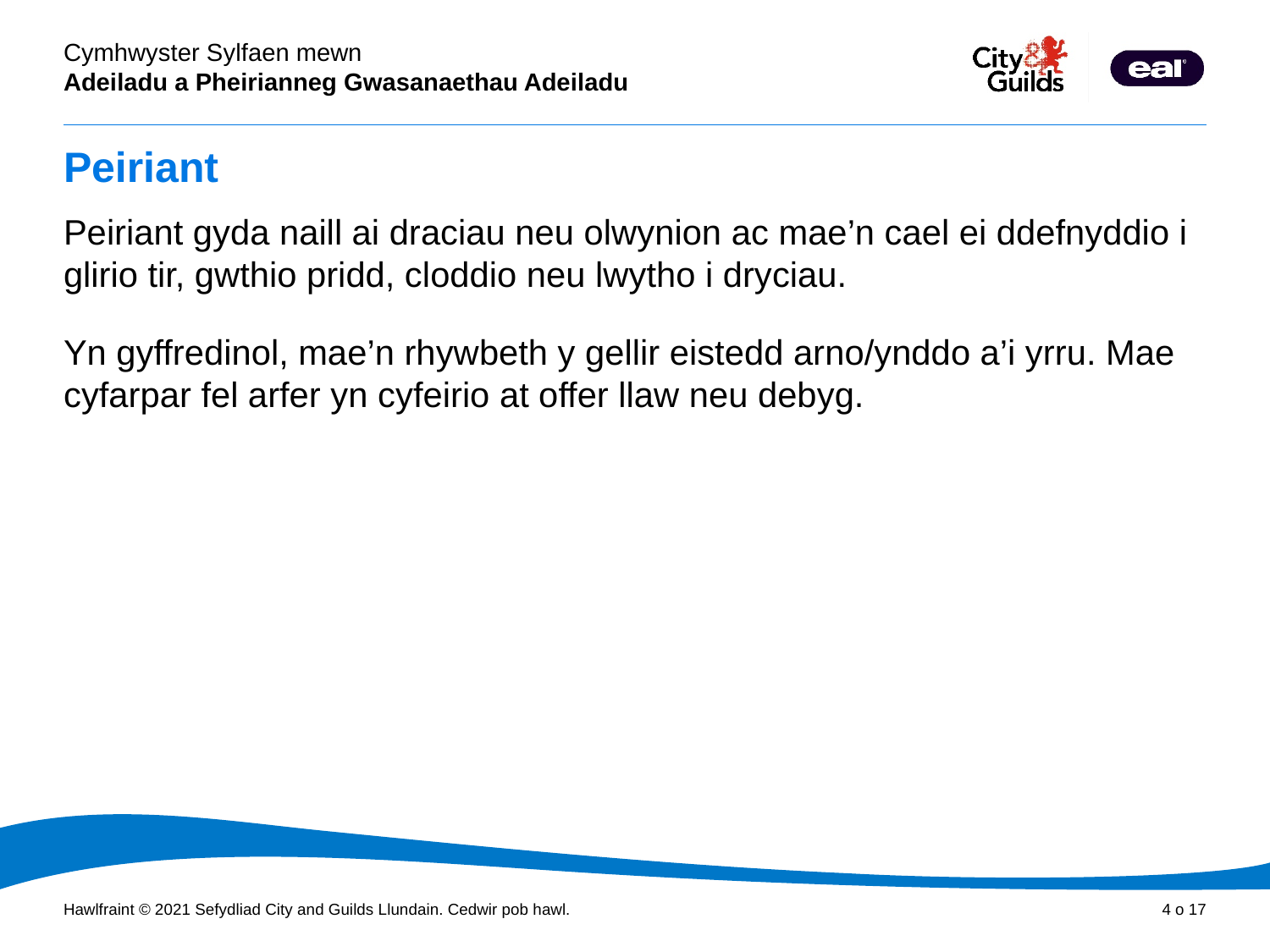

# Peiriant
Peiriant gyda naill ai draciau neu olwynion ac mae’n cael ei ddefnyddio i glirio tir, gwthio pridd, cloddio neu lwytho i dryciau.
Yn gyffredinol, mae’n rhywbeth y gellir eistedd arno/ynddo a’i yrru. Mae cyfarpar fel arfer yn cyfeirio at offer llaw neu debyg.